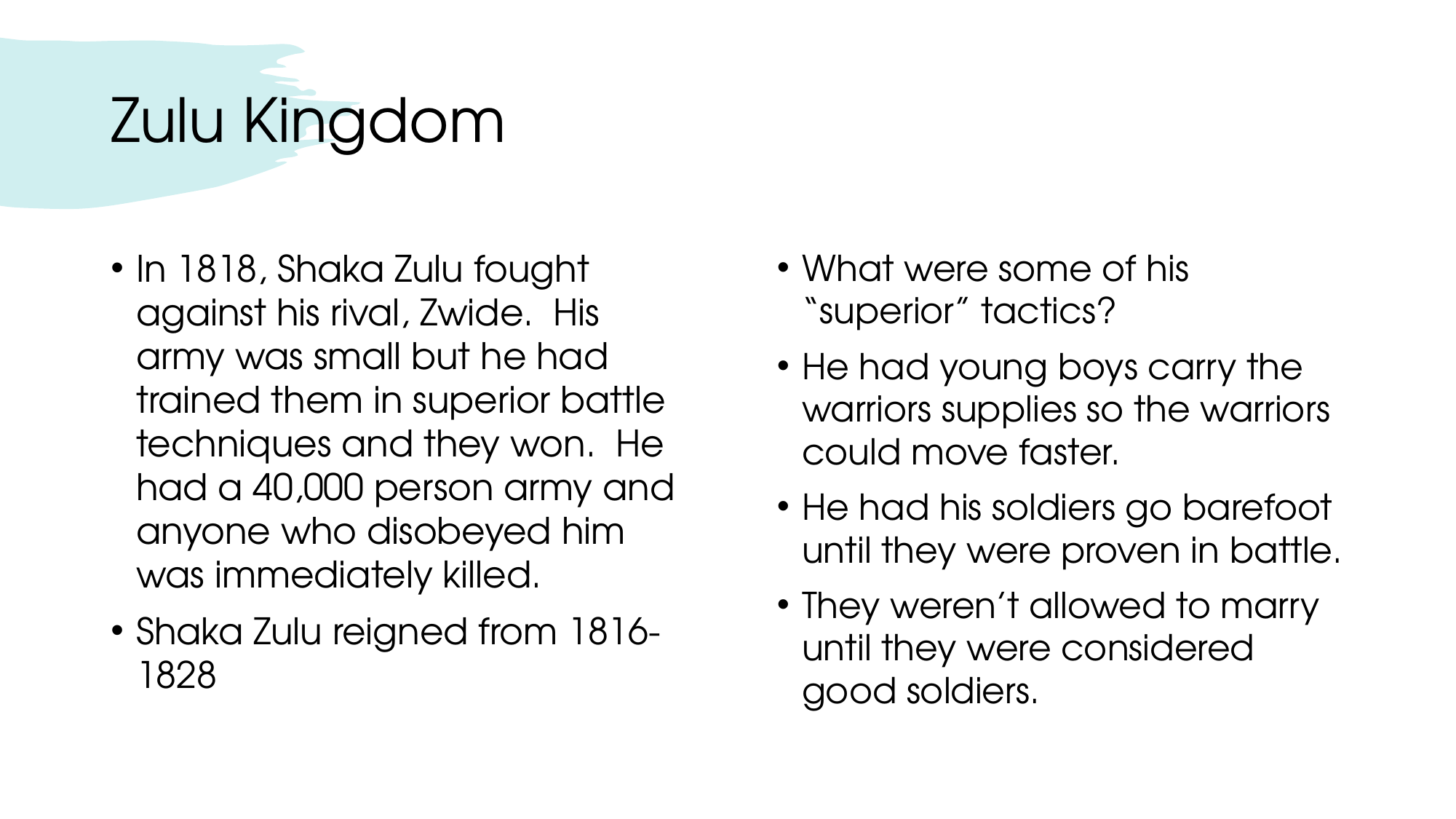

# Zulu Kingdom
In 1818, Shaka Zulu fought against his rival, Zwide.  His army was small but he had trained them in superior battle techniques and they won.  He had a 40,000 person army and anyone who disobeyed him was immediately killed.
Shaka Zulu reigned from 1816-1828
What were some of his “superior” tactics?
He had young boys carry the warriors supplies so the warriors could move faster.
He had his soldiers go barefoot until they were proven in battle.
They weren’t allowed to marry until they were considered good soldiers.